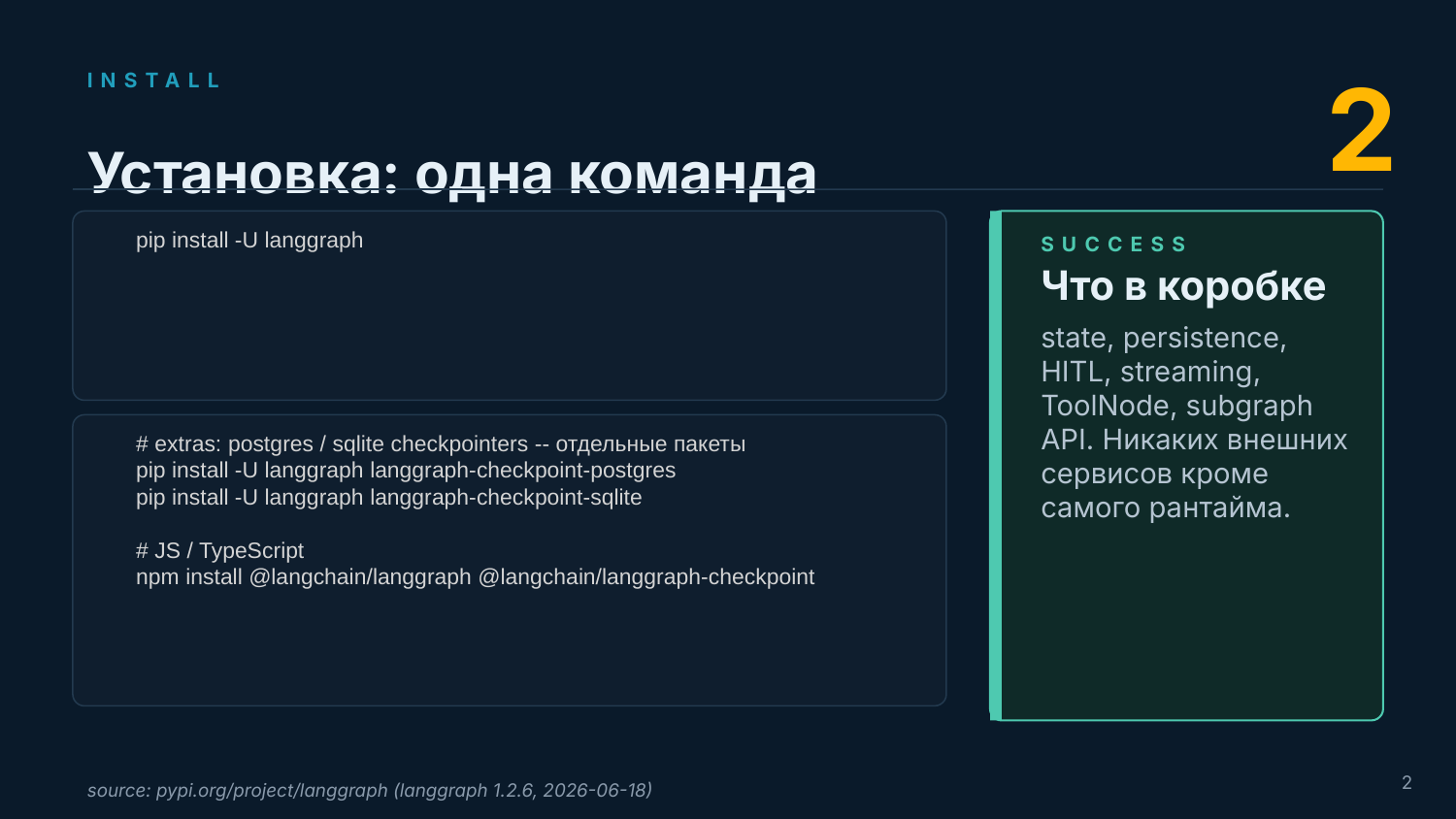

2
INSTALL
Установка: одна команда

  pip install -U langgraph

SUCCESS
Что в коробке
state, persistence, HITL, streaming, ToolNode, subgraph API. Никаких внешних сервисов кроме самого рантайма.

  # extras: postgres / sqlite checkpointers -- отдельные пакеты
  pip install -U langgraph langgraph-checkpoint-postgres
  pip install -U langgraph langgraph-checkpoint-sqlite

  # JS / TypeScript
  npm install @langchain/langgraph @langchain/langgraph-checkpoint

2
source: pypi.org/project/langgraph (langgraph 1.2.6, 2026-06-18)